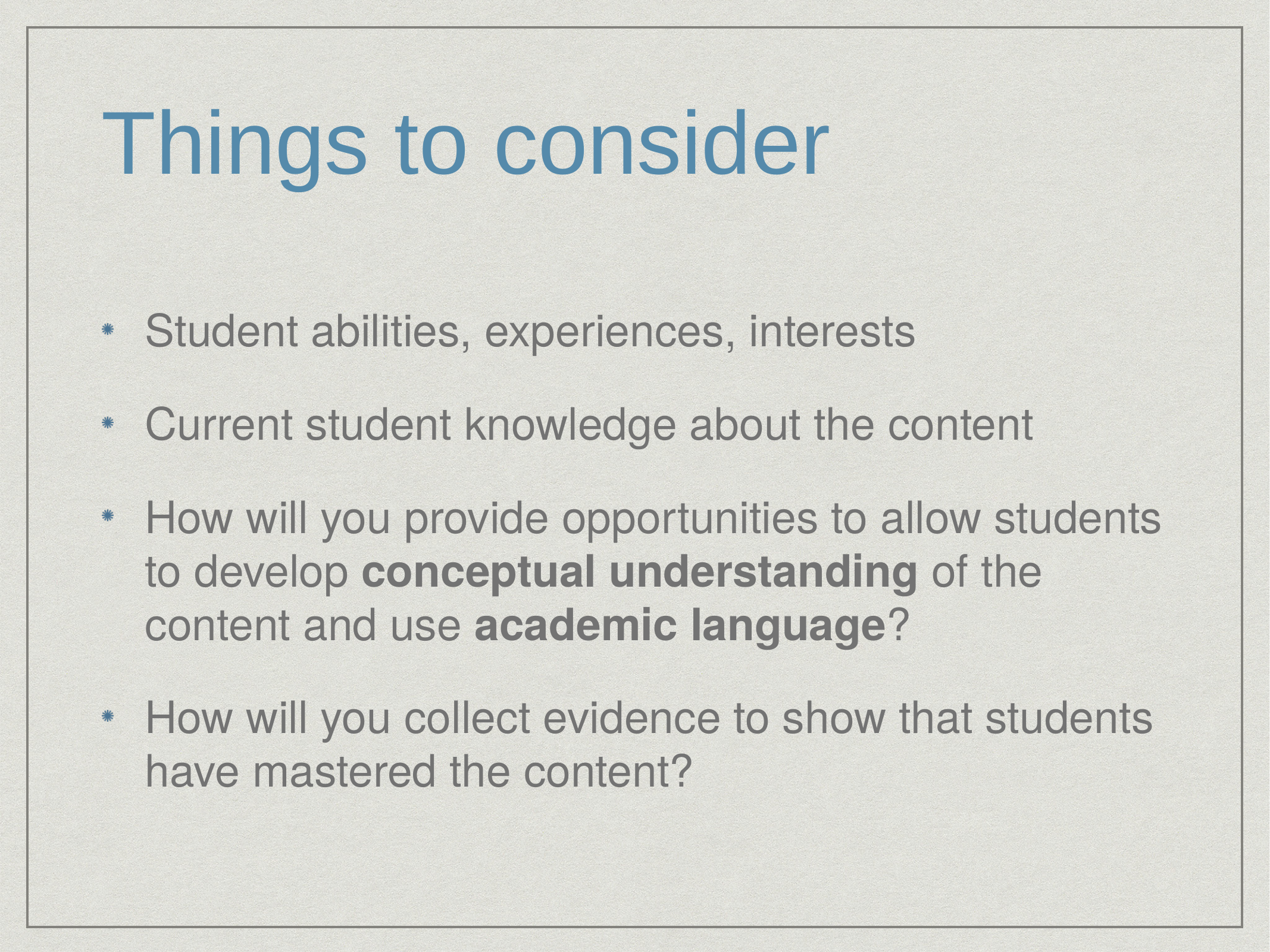

# Things to consider
Student abilities, experiences, interests
Current student knowledge about the content
How will you provide opportunities to allow students to develop conceptual understanding of the content and use academic language?
How will you collect evidence to show that students have mastered the content?